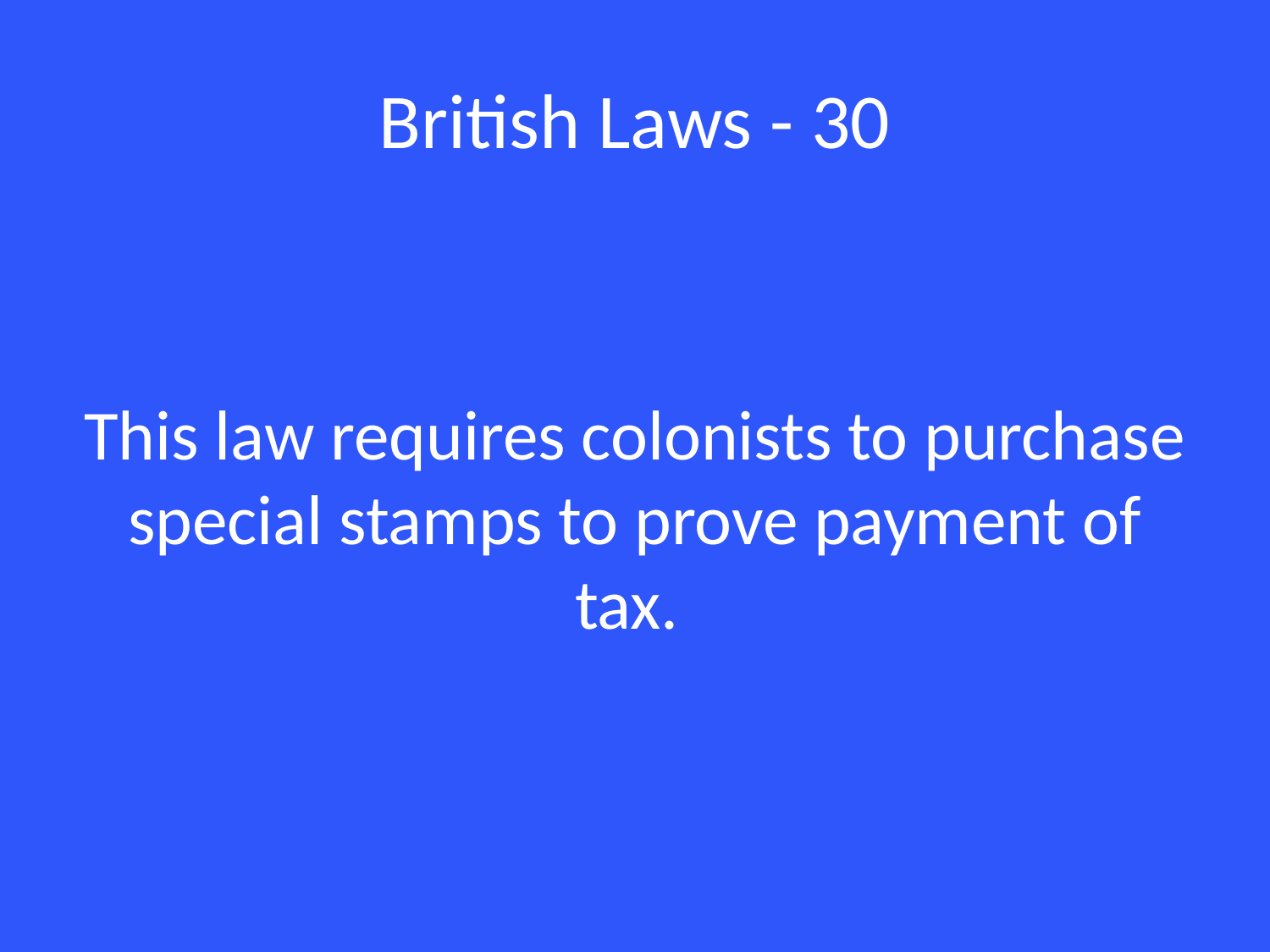

# British Laws - 30

This law requires colonists to purchase special stamps to prove payment of tax.